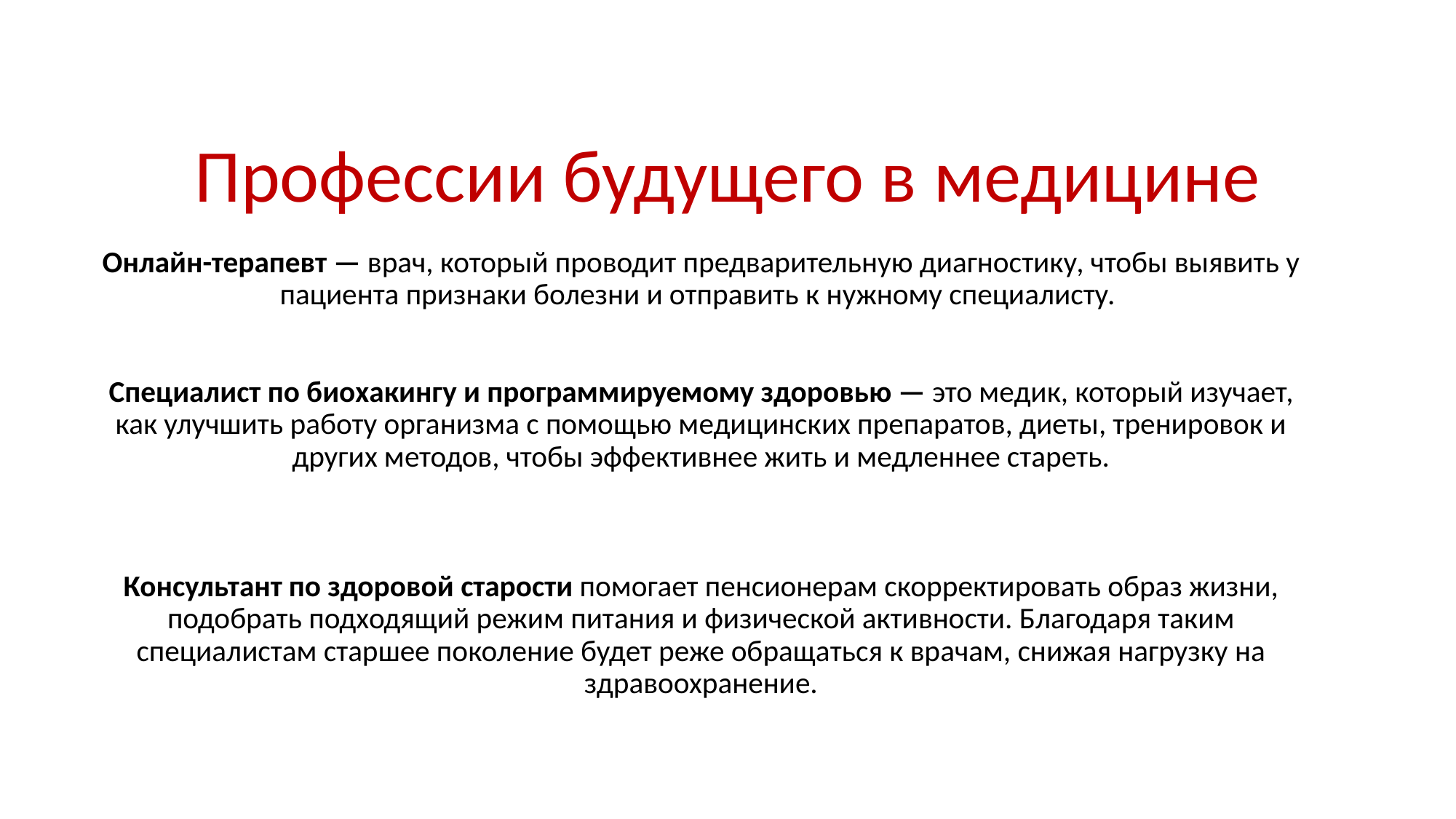

# Профессии будущего в медицине
Онлайн-терапевт — врач, который проводит предварительную диагностику, чтобы выявить у пациента признаки болезни и отправить к нужному специалисту.
Специалист по биохакингу и программируемому здоровью — это медик, который изучает, как улучшить работу организма с помощью медицинских препаратов, диеты, тренировок и других методов, чтобы эффективнее жить и медленнее стареть.
Консультант по здоровой старости помогает пенсионерам скорректировать образ жизни, подобрать подходящий режим питания и физической активности. Благодаря таким специалистам старшее поколение будет реже обращаться к врачам, снижая нагрузку на здравоохранение.